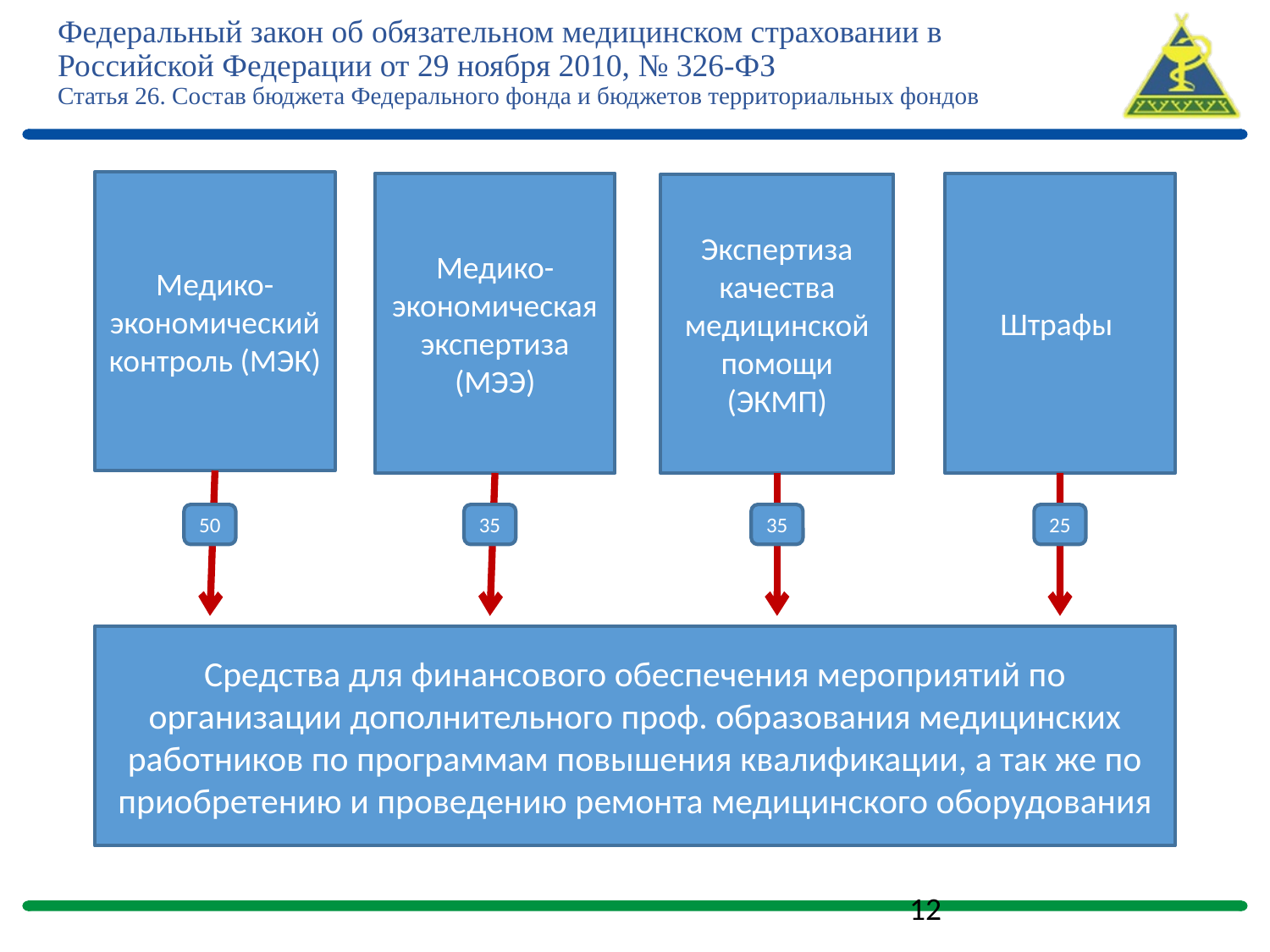

# Федеральный закон об обязательном медицинском страховании в Российской Федерации от 29 ноября 2010, № 326-ФЗ Статья 26. Состав бюджета Федерального фонда и бюджетов территориальных фондов

Медико-экономический контроль (МЭК)
Медико-экономическая экспертиза (МЭЭ)
Штрафы
Экспертиза качества медицинской помощи (ЭКМП)
50
35
35
25
Средства для финансового обеспечения мероприятий по организации дополнительного проф. образования медицинских работников по программам повышения квалификации, а так же по приобретению и проведению ремонта медицинского оборудования
12